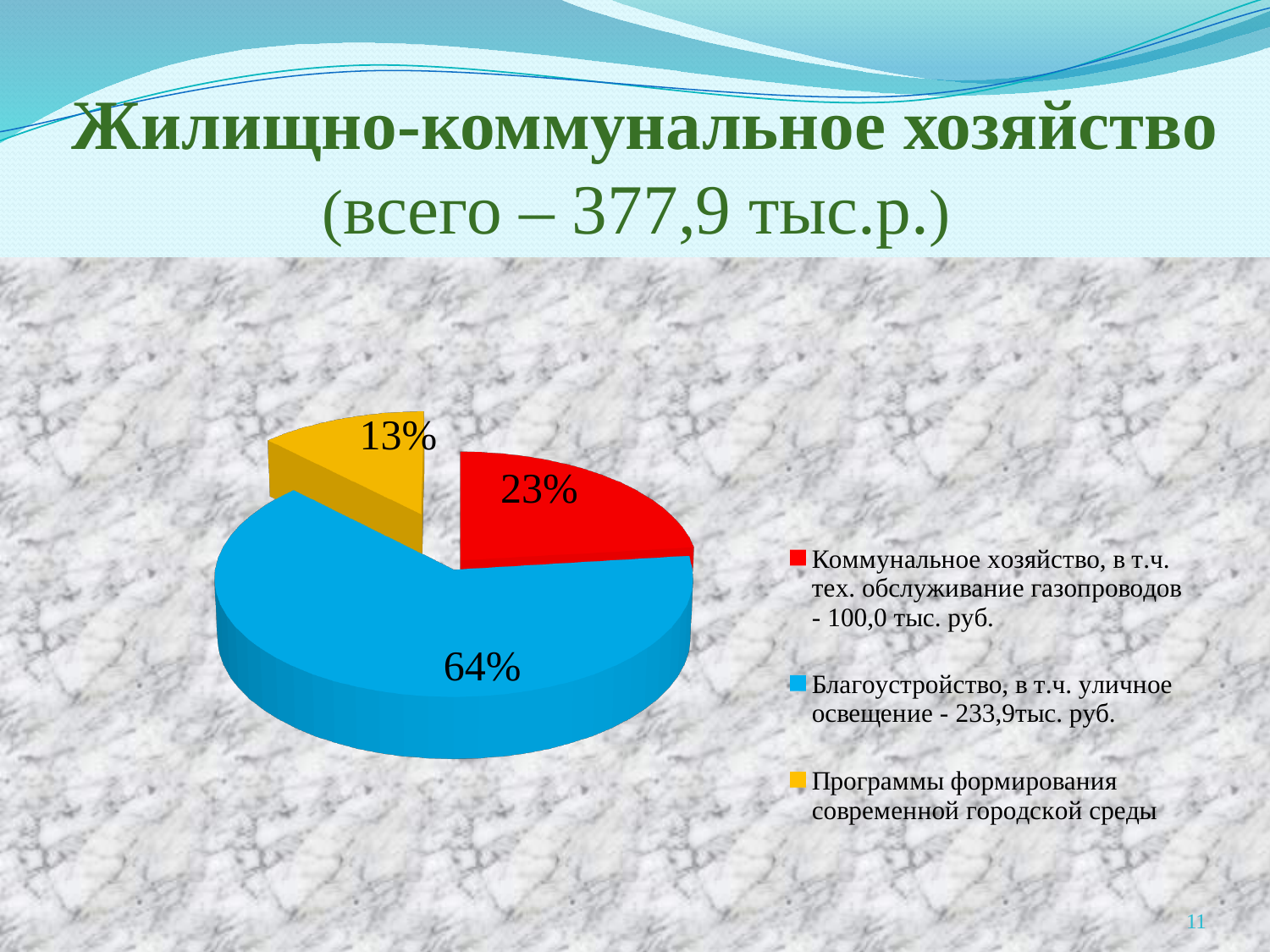

# Жилищно-коммунальное хозяйство (всего – 377,9 тыс.р.)

[unsupported chart]

11